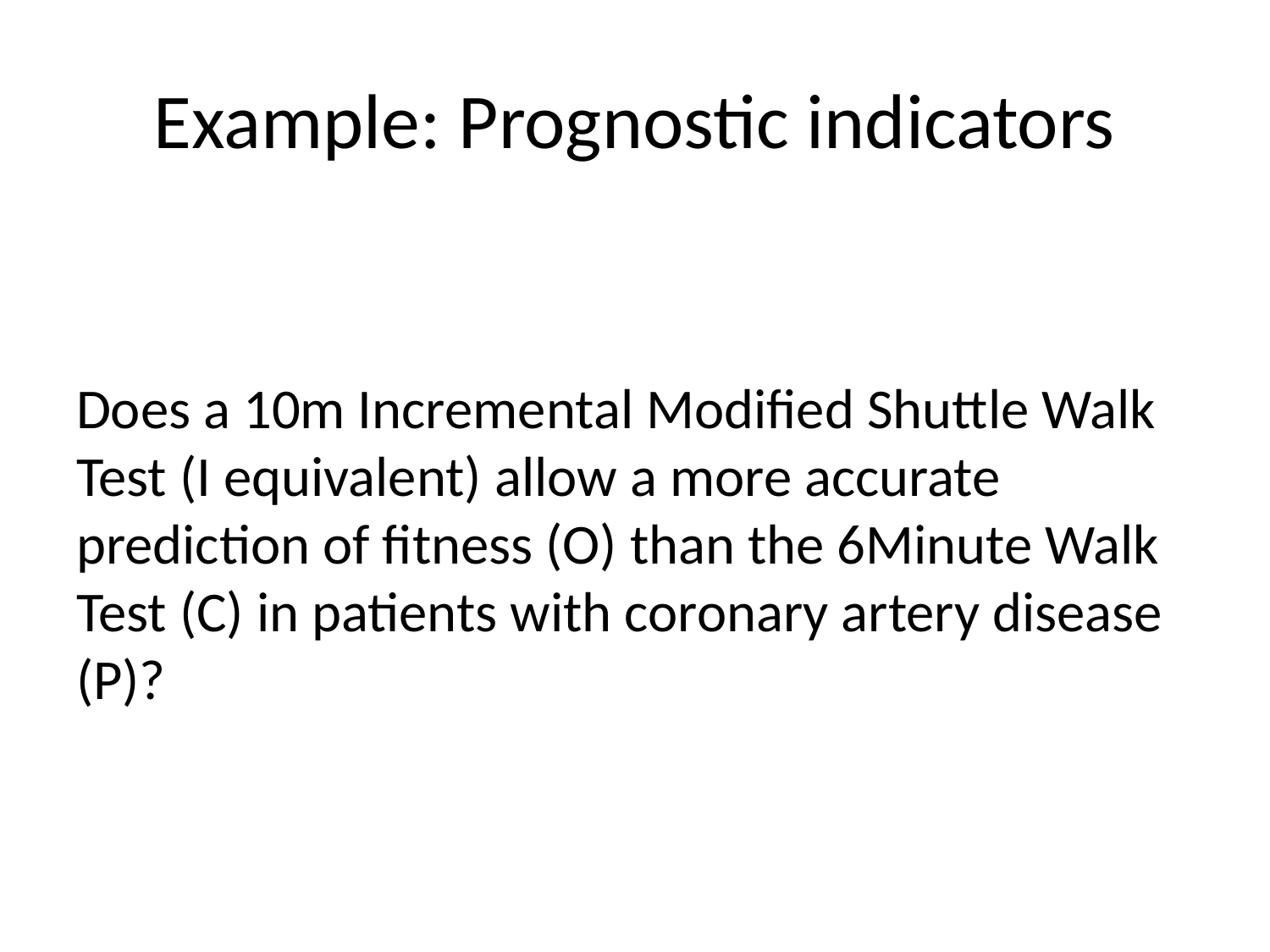

# Example: Prognostic indicators
Does a 10m Incremental Modified Shuttle Walk Test (I equivalent) allow a more accurate prediction of fitness (O) than the 6Minute Walk Test (C) in patients with coronary artery disease (P)?